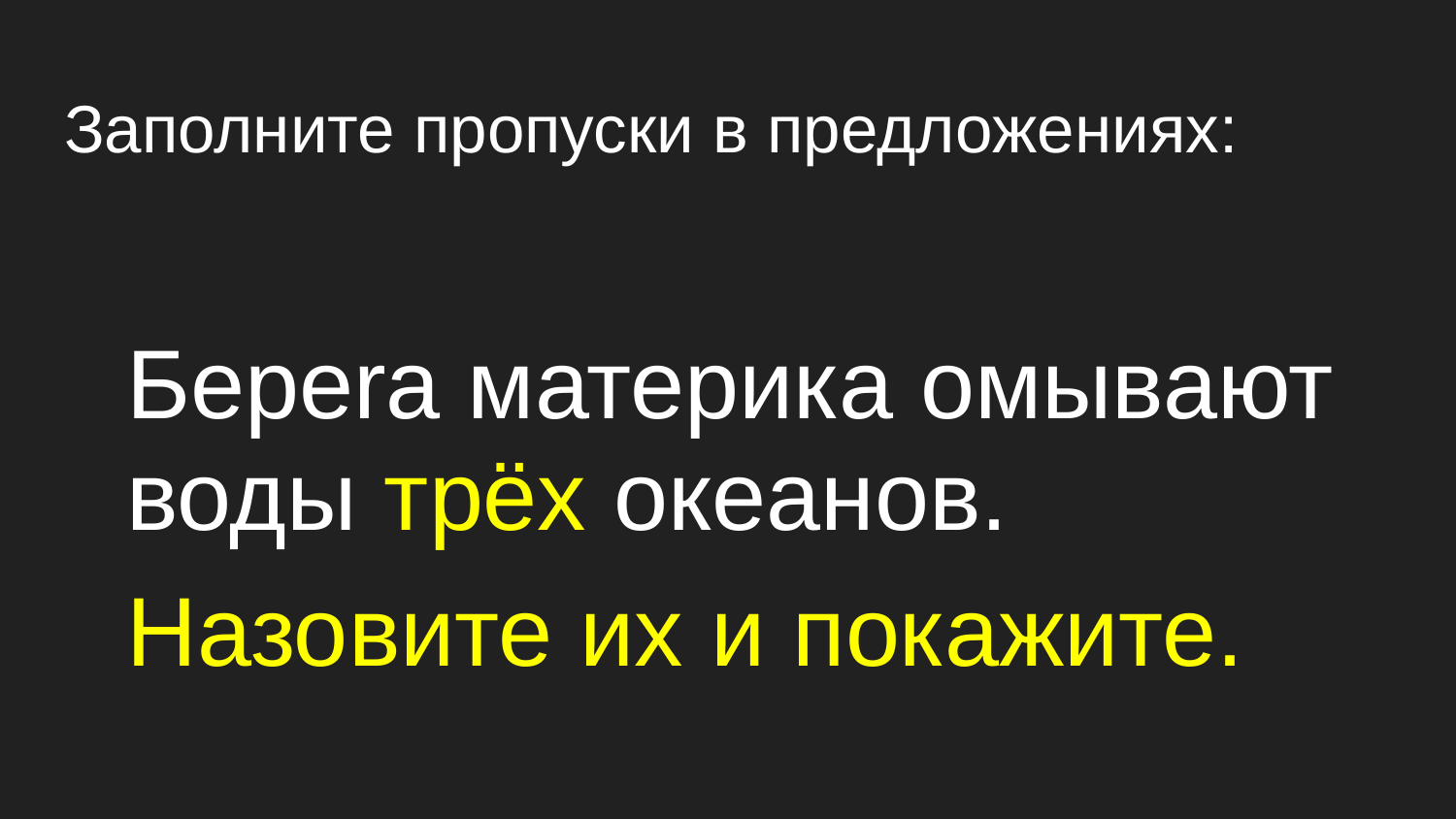

# Заполните пропуски в предложениях:

Береrа материка омывают воды трёх океанов.
Назовите их и покажите.